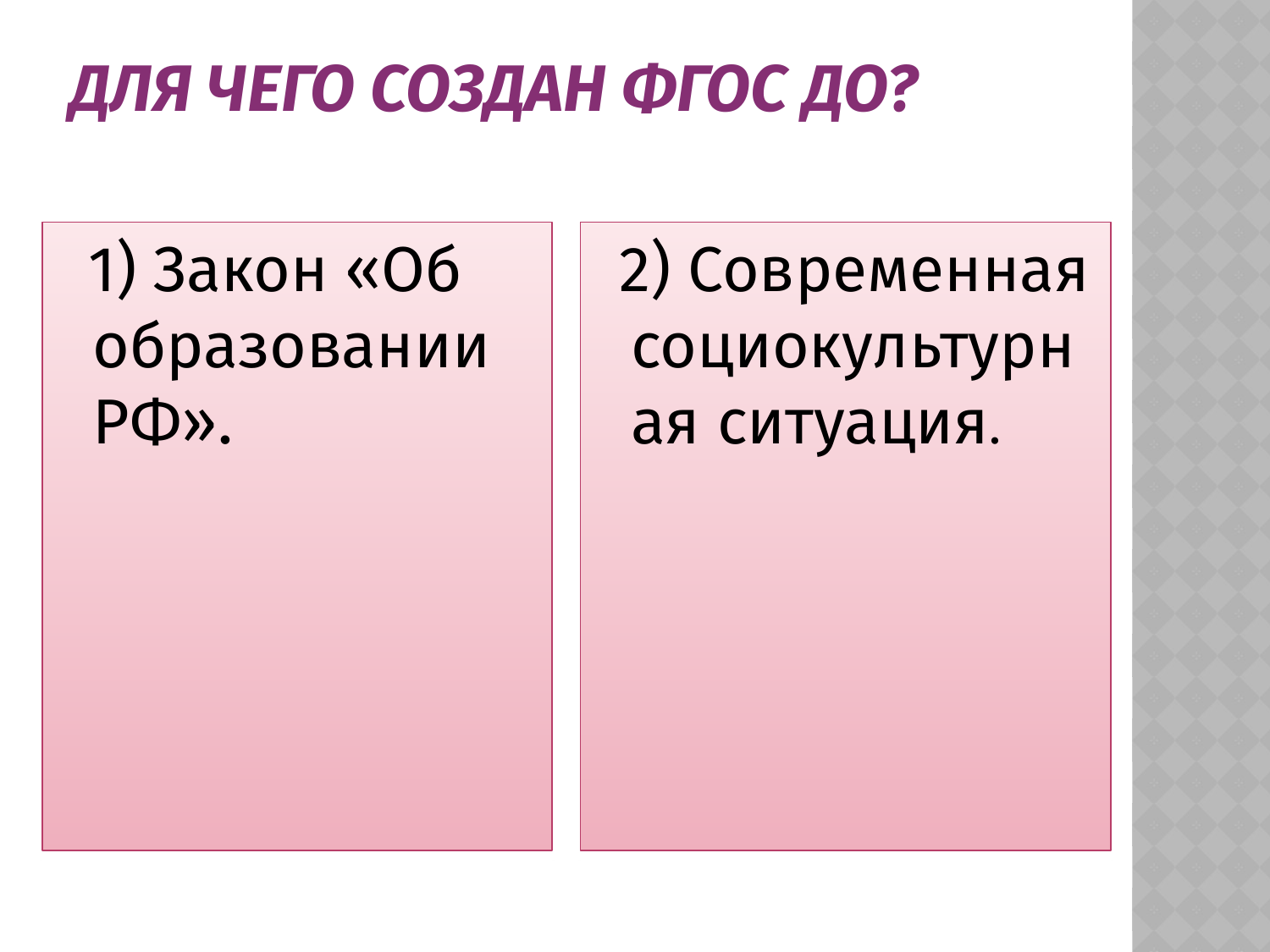

# Для чего создан ФГОС ДО?
  1) Закон «Об образовании РФ».
  2) Современная социокультурная ситуация.